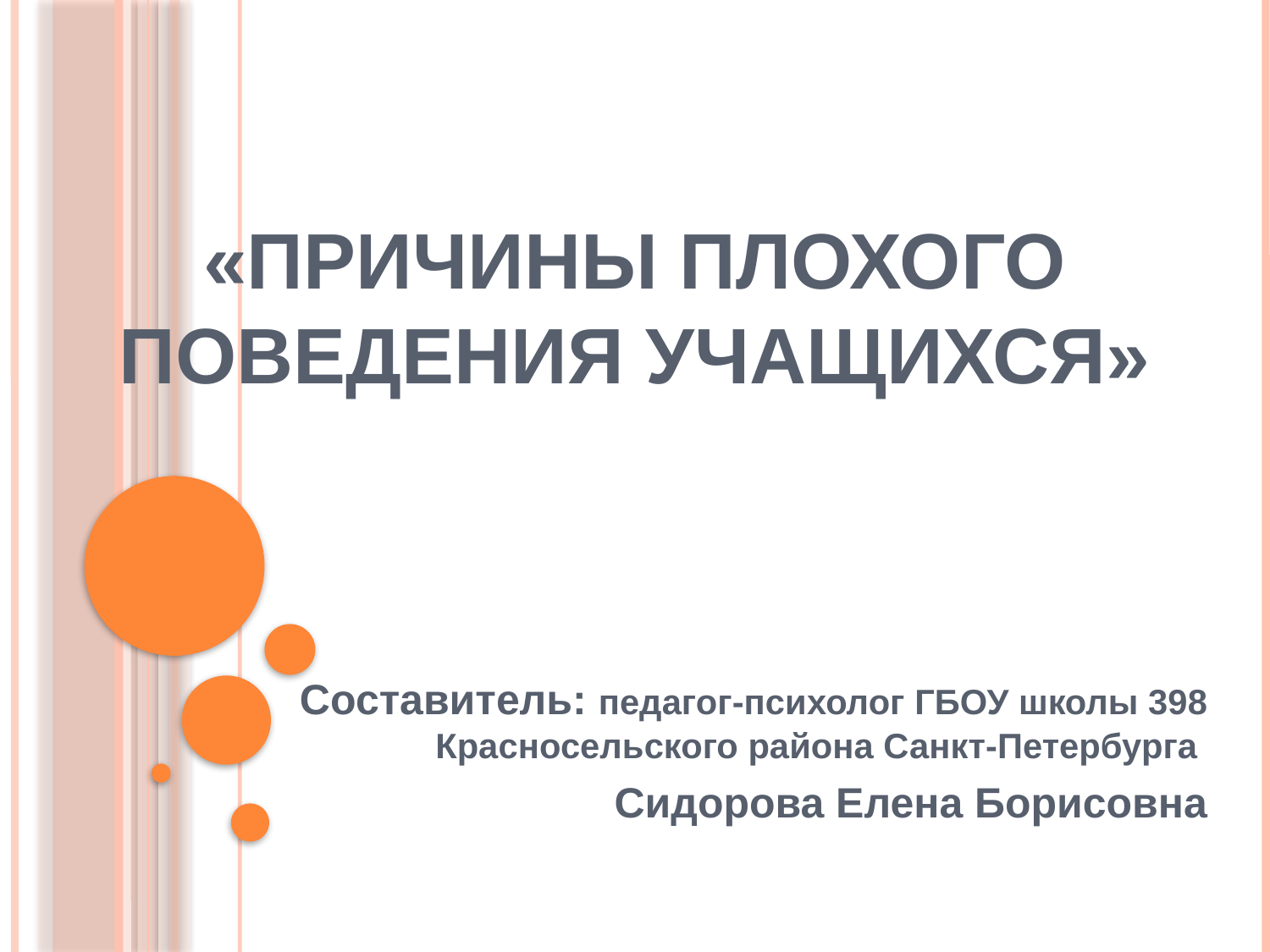

# «Причины плохого поведения учащихся»
Составитель: педагог-психолог ГБОУ школы 398 Красносельского района Санкт-Петербурга
Сидорова Елена Борисовна